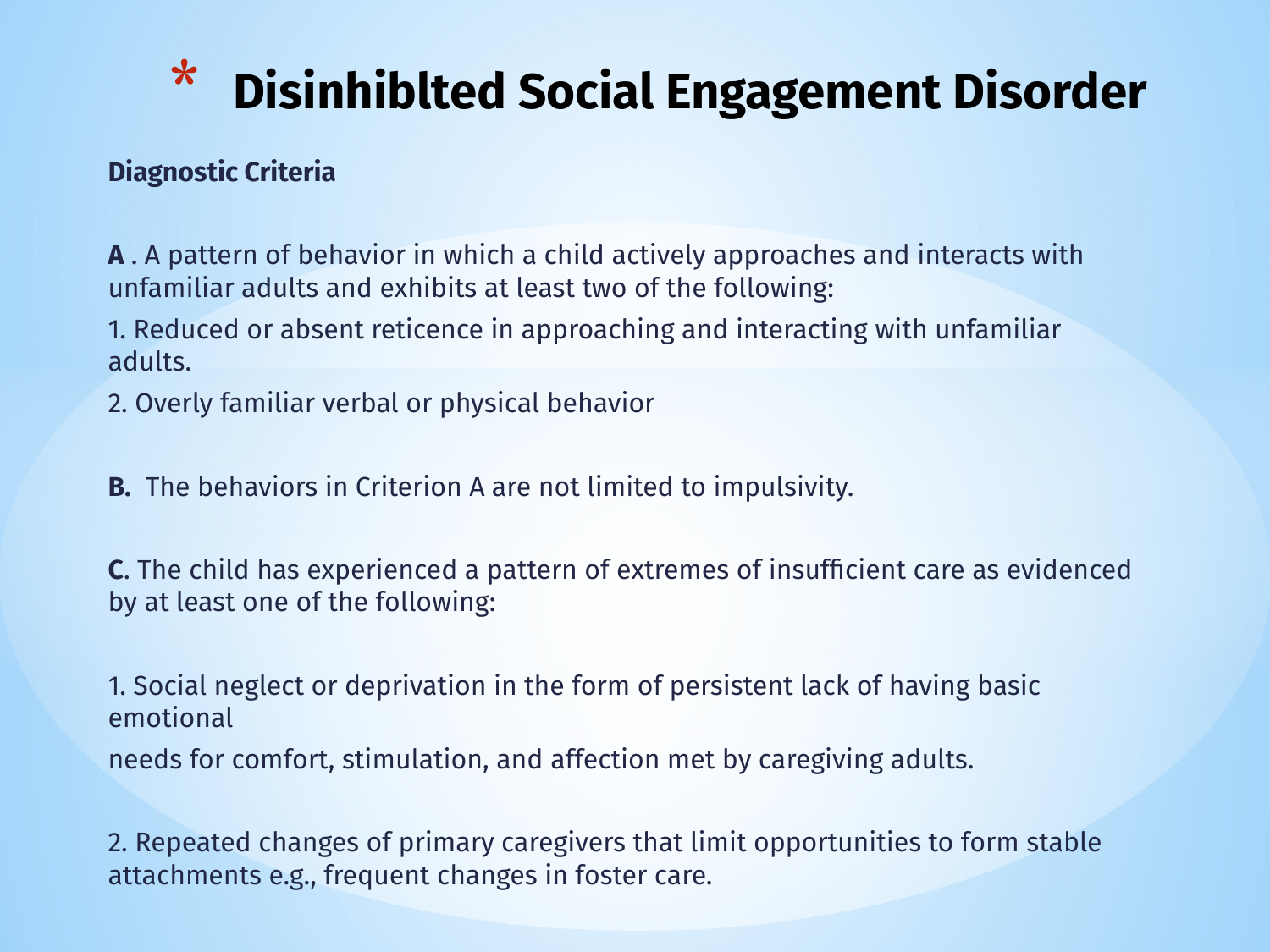

# Disinhiblted Social Engagement Disorder
Diagnostic Criteria

A . A pattern of behavior in which a child actively approaches and interacts with unfamiliar adults and exhibits at least two of the following:
1. Reduced or absent reticence in approaching and interacting with unfamiliar adults.
2. Overly familiar verbal or physical behavior

B.  The behaviors in Criterion A are not limited to impulsivity.

C. The child has experienced a pattern of extremes of insufficient care as evidenced by at least one of the following:

1. Social neglect or deprivation in the form of persistent lack of having basic emotional
needs for comfort, stimulation, and affection met by caregiving adults.

2. Repeated changes of primary caregivers that limit opportunities to form stable      attachments e.g., frequent changes in foster care.